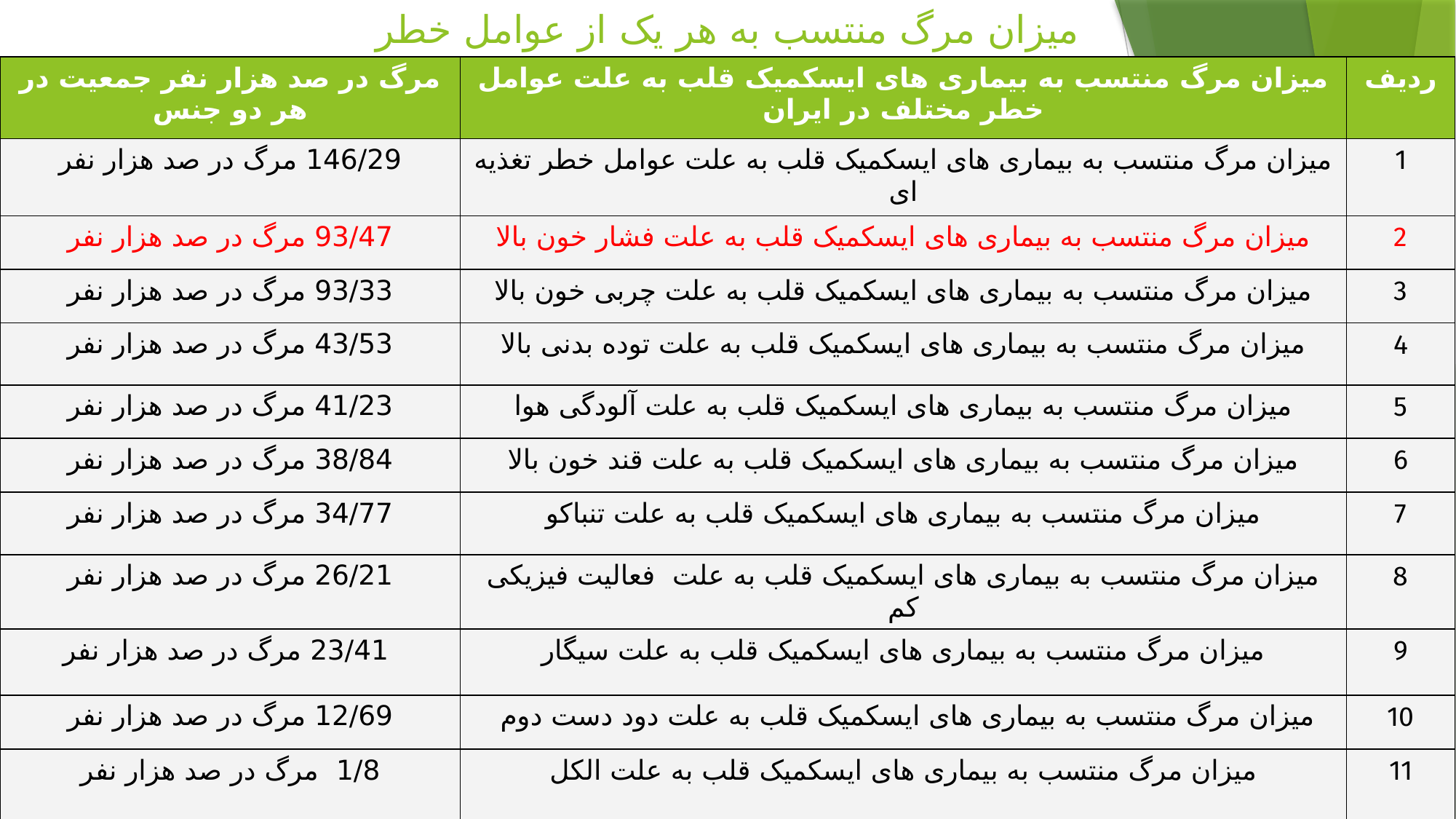

# میزان مرگ منتسب به هر یک از عوامل خطر
| مرگ در صد هزار نفر جمعیت در هر دو جنس | میزان مرگ منتسب به بیماری های ایسکمیک قلب به علت عوامل خطر مختلف در ایران | ردیف |
| --- | --- | --- |
| 146/29 مرگ در صد هزار نفر | میزان مرگ منتسب به بیماری های ایسکمیک قلب به علت عوامل خطر تغذیه ای | 1 |
| 93/47 مرگ در صد هزار نفر | میزان مرگ منتسب به بیماری های ایسکمیک قلب به علت فشار خون بالا | 2 |
| 93/33 مرگ در صد هزار نفر | میزان مرگ منتسب به بیماری های ایسکمیک قلب به علت چربی خون بالا | 3 |
| 43/53 مرگ در صد هزار نفر | میزان مرگ منتسب به بیماری های ایسکمیک قلب به علت توده بدنی بالا | 4 |
| 41/23 مرگ در صد هزار نفر | میزان مرگ منتسب به بیماری های ایسکمیک قلب به علت آلودگی هوا | 5 |
| 38/84 مرگ در صد هزار نفر | میزان مرگ منتسب به بیماری های ایسکمیک قلب به علت قند خون بالا | 6 |
| 34/77 مرگ در صد هزار نفر | میزان مرگ منتسب به بیماری های ایسکمیک قلب به علت تنباکو | 7 |
| 26/21 مرگ در صد هزار نفر | میزان مرگ منتسب به بیماری های ایسکمیک قلب به علت فعالیت فیزیکی کم | 8 |
| 23/41 مرگ در صد هزار نفر | میزان مرگ منتسب به بیماری های ایسکمیک قلب به علت سیگار | 9 |
| 12/69 مرگ در صد هزار نفر | میزان مرگ منتسب به بیماری های ایسکمیک قلب به علت دود دست دوم | 10 |
| 1/8 مرگ در صد هزار نفر | میزان مرگ منتسب به بیماری های ایسکمیک قلب به علت الکل | 11 |